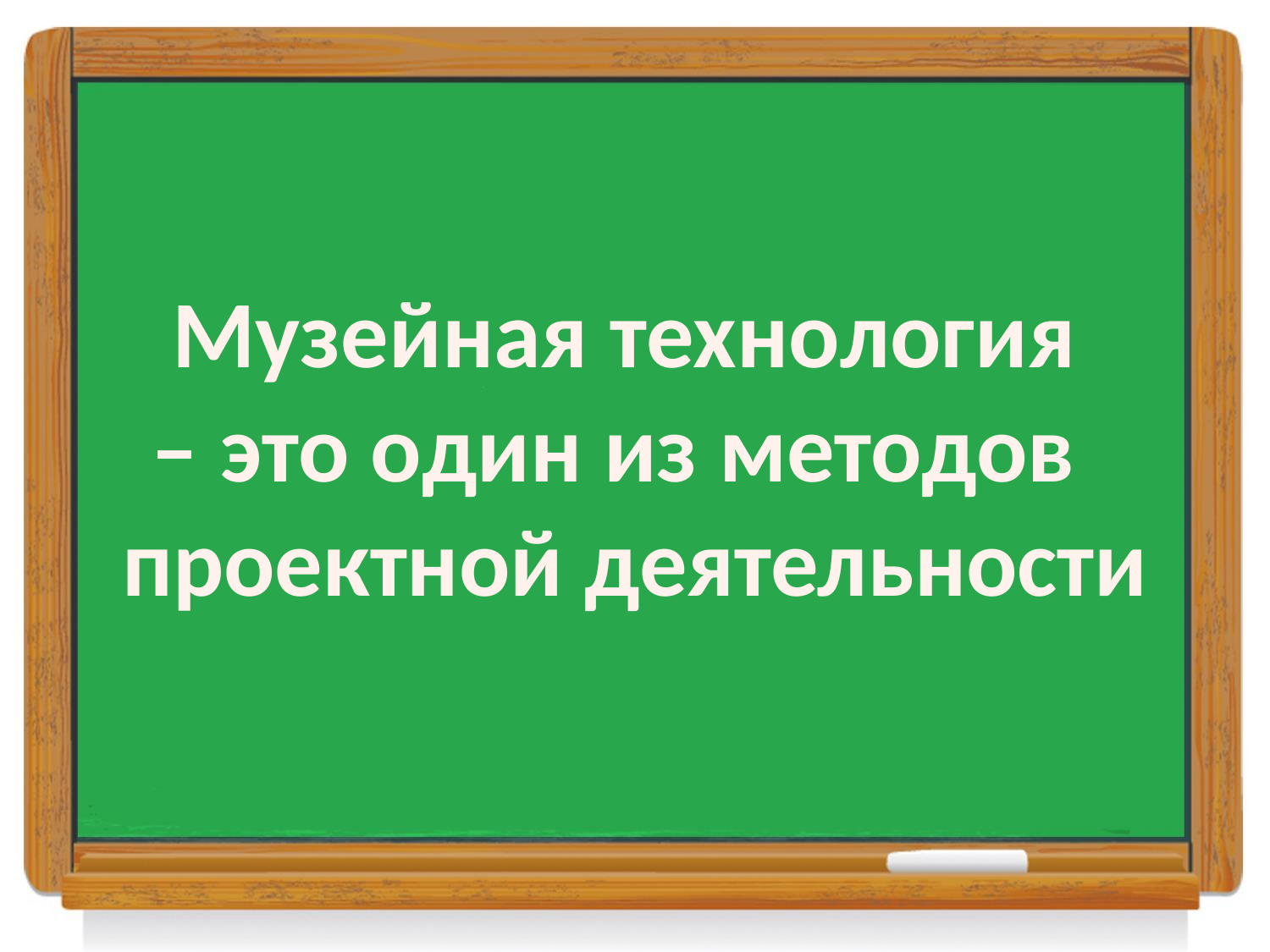

Музейная технология
– это один из методов
проектной деятельности